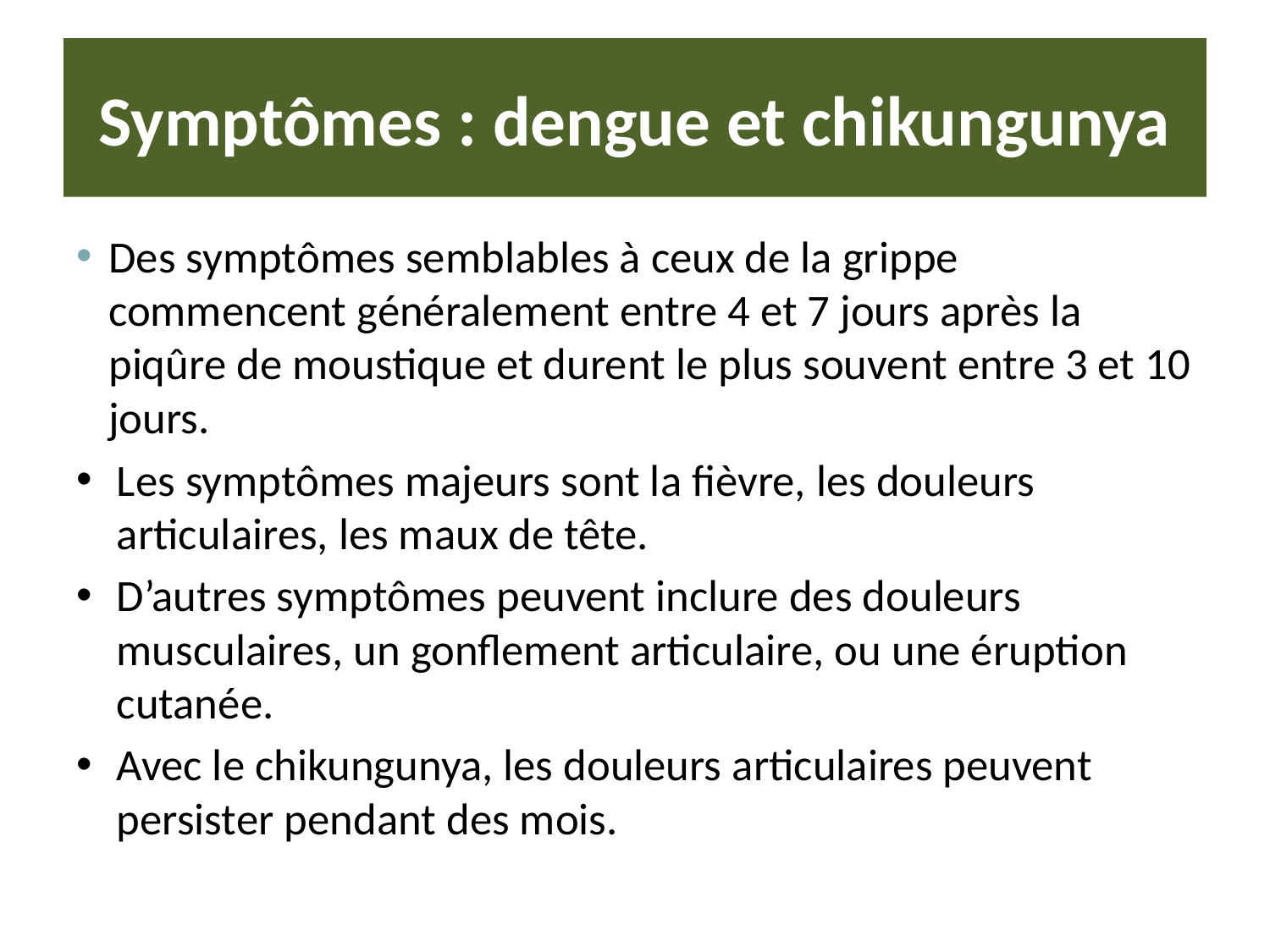

# Symptômes : dengue et chikungunya
Des symptômes semblables à ceux de la grippe commencent généralement entre 4 et 7 jours après la piqûre de moustique et durent le plus souvent entre 3 et 10 jours.
Les symptômes majeurs sont la fièvre, les douleurs articulaires, les maux de tête.
D’autres symptômes peuvent inclure des douleurs musculaires, un gonflement articulaire, ou une éruption cutanée.
Avec le chikungunya, les douleurs articulaires peuvent persister pendant des mois.